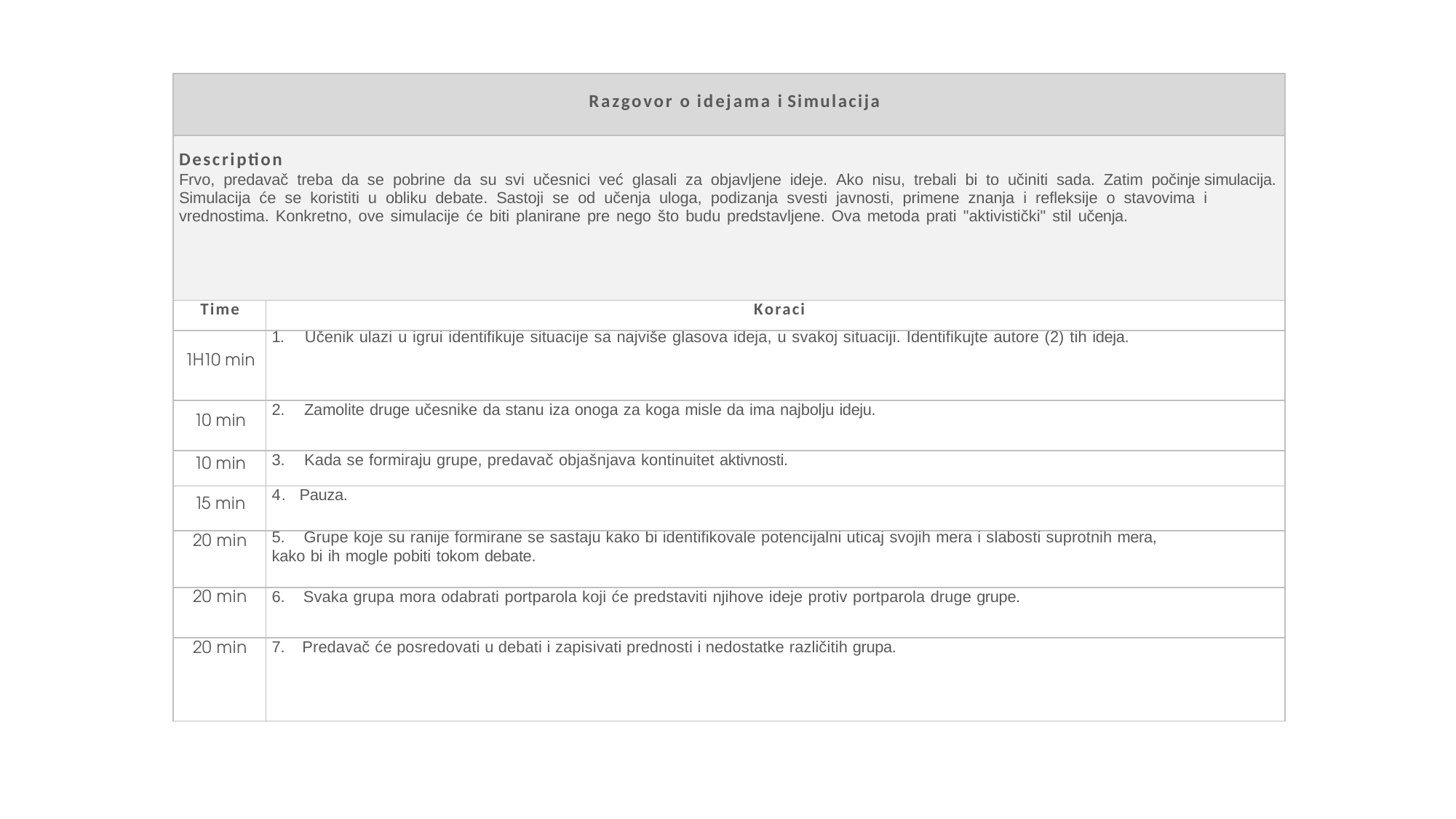

| Razgovor o idejama i Simulacija |  |
| --- | --- |
| Description Frvo, predavač treba da se pobrine da su svi učesnici već glasali za objavljene ideje. Ako nisu, trebali bi to učiniti sada. Zatim počinje simulacija. Simulacija će se koristiti u obliku debate. Sastoji se od učenja uloga, podizanja svesti javnosti, primene znanja i refleksije o stavovima i vrednostima. Konkretno, ove simulacije će biti planirane pre nego što budu predstavljene. Ova metoda prati "aktivistički" stil učenja. |  |
| Time | Koraci |
| 1H10 min | 1. Učenik ulazi u igrui identifikuje situacije sa najviše glasova ideja, u svakoj situaciji. Identifikujte autore (2) tih ideja. |
| 10 min | 2. Zamolite druge učesnike da stanu iza onoga za koga misle da ima najbolju ideju. |
| 10 min | 3. Kada se formiraju grupe, predavač objašnjava kontinuitet aktivnosti. |
| 15 min | 4. Pauza. |
| 20 min | 5. Grupe koje su ranije formirane se sastaju kako bi identifikovale potencijalni uticaj svojih mera i slabosti suprotnih mera, kako bi ih mogle pobiti tokom debate. |
| 20 min | 6. Svaka grupa mora odabrati portparola koji će predstaviti njihove ideje protiv portparola druge grupe. |
| 20 min | 7. Predavač će posredovati u debati i zapisivati prednosti i nedostatke različitih grupa. |